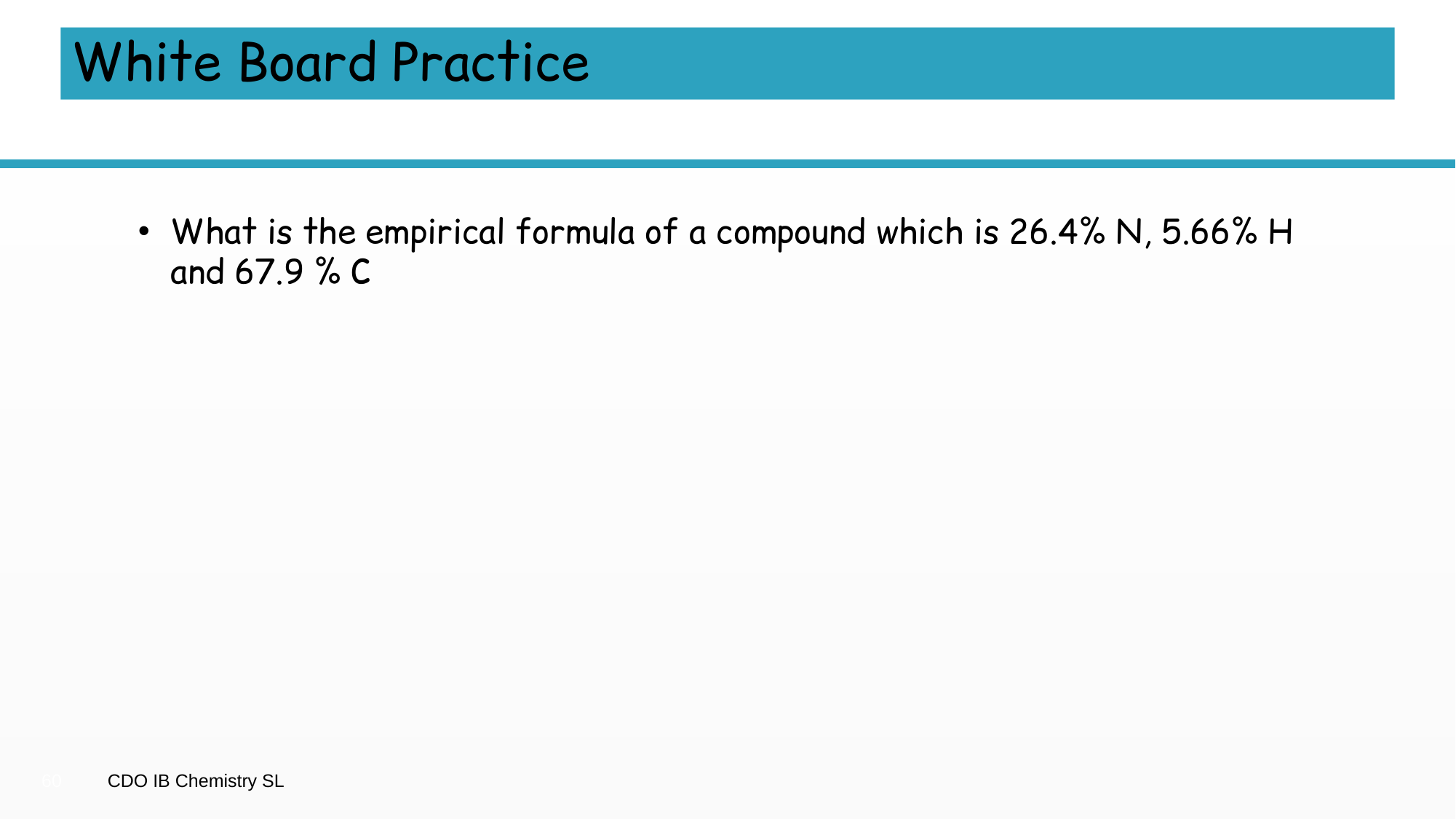

# White Board Practice
What is the empirical formula of a compound which is 26.4% N, 5.66% H and 67.9 % C
60
CDO IB Chemistry SL